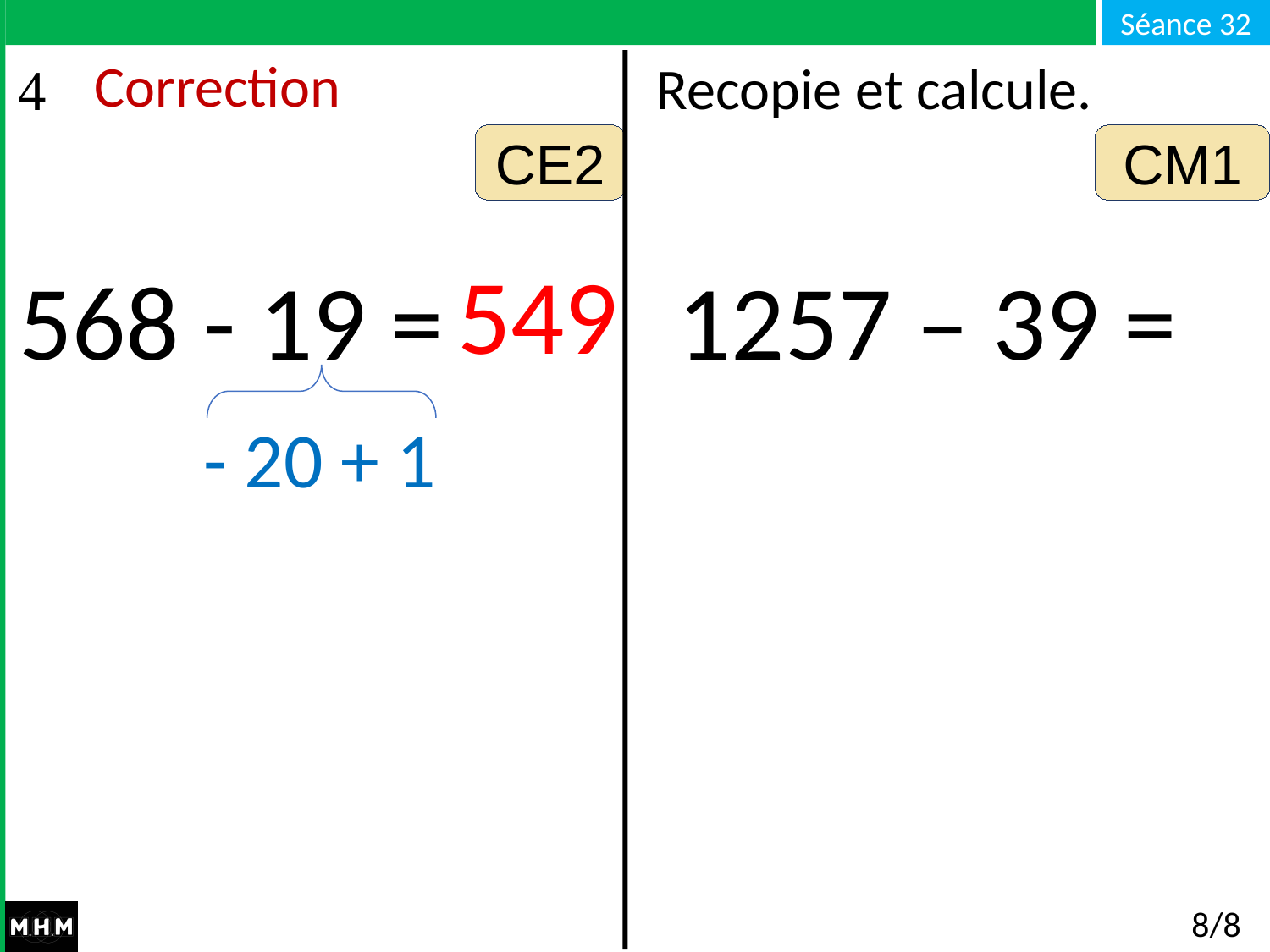

# Correction
Recopie et calcule.
CE2
CM1
549
1257 – 39 =
568 - 19 =

- 20 + 1
8/8